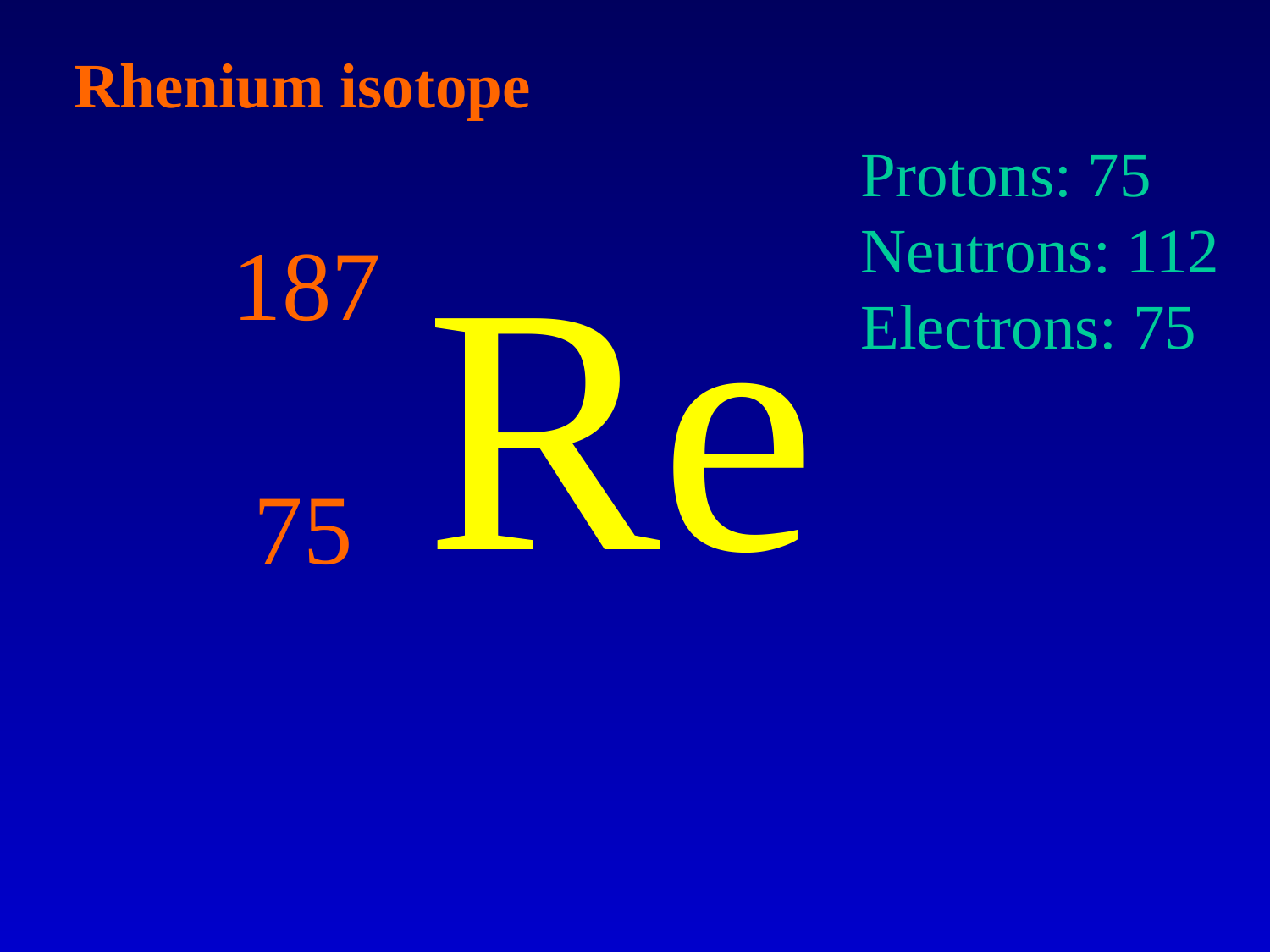

Rhenium isotope
Protons: 75
Neutrons: 112
Electrons: 75
Re
187
75